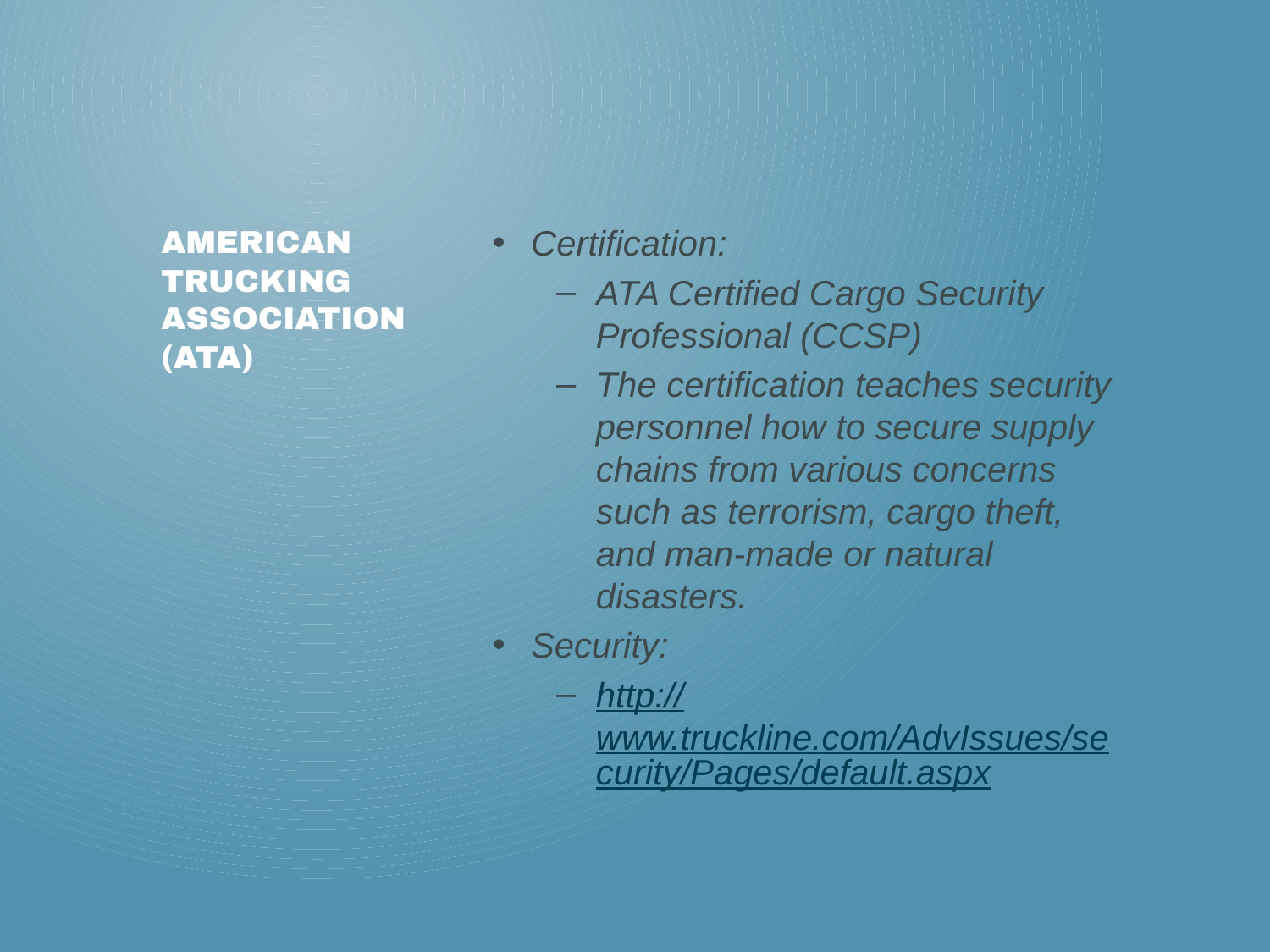

Certification:
ATA Certified Cargo Security Professional (CCSP)
The certification teaches security personnel how to secure supply chains from various concerns such as terrorism, cargo theft, and man-made or natural disasters.
Security:
http://www.truckline.com/AdvIssues/security/Pages/default.aspx

# American trucking association (ata)